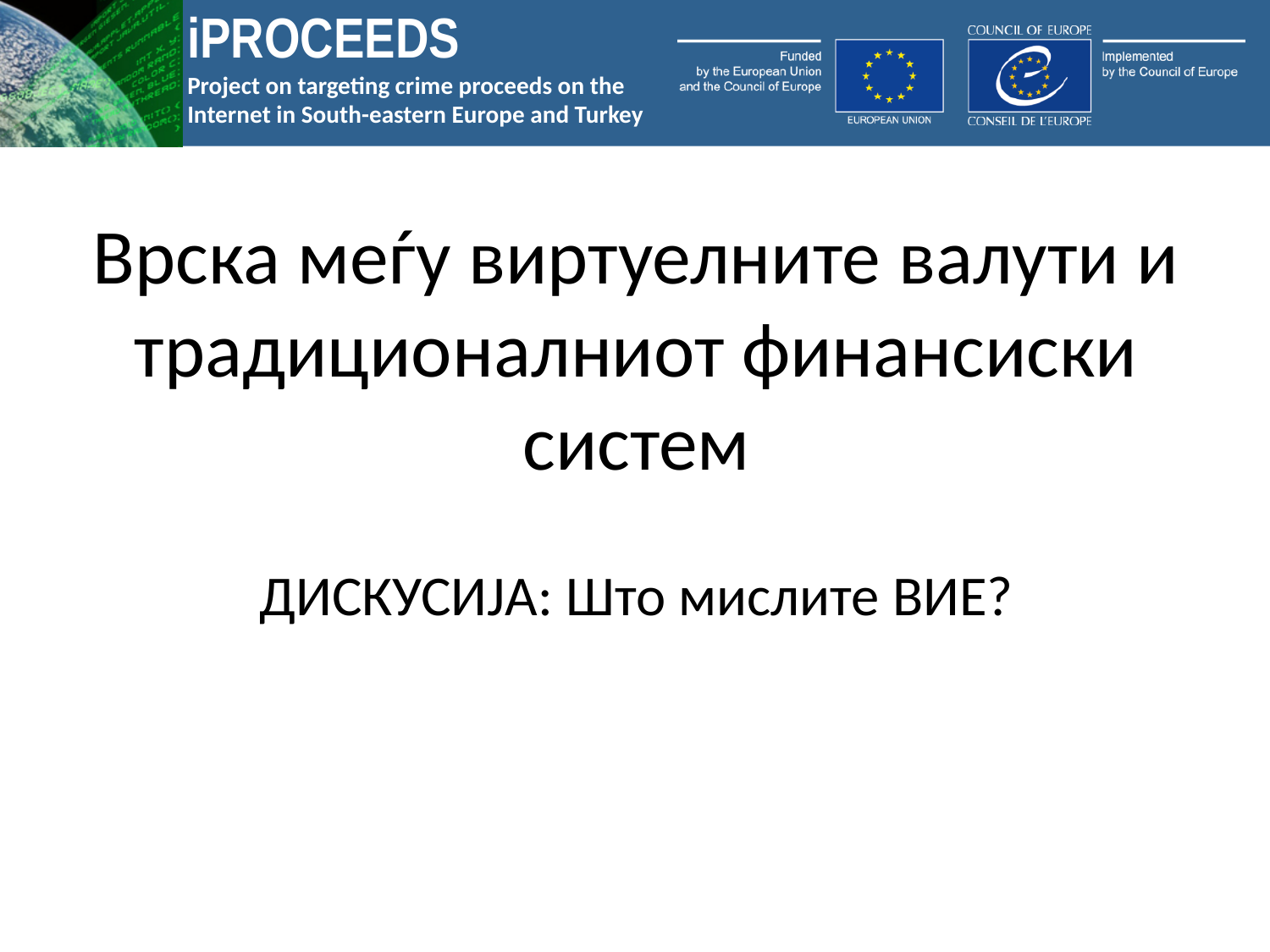

# Врска меѓу виртуелните валути и традиционалниот финансиски систем

ДИСКУСИЈА: Што мислите ВИЕ?